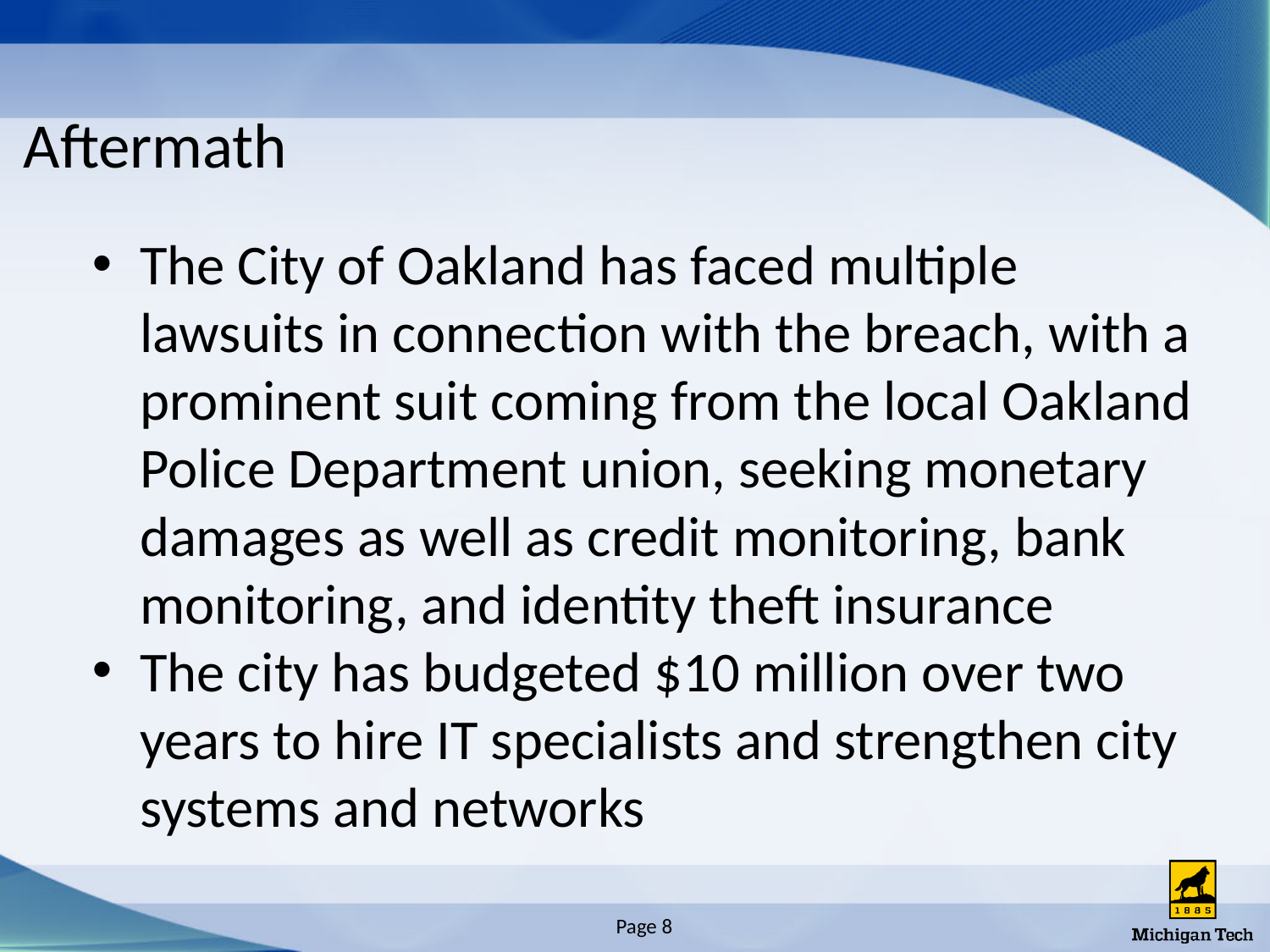

# Aftermath
The City of Oakland has faced multiple lawsuits in connection with the breach, with a prominent suit coming from the local Oakland Police Department union, seeking monetary damages as well as credit monitoring, bank monitoring, and identity theft insurance
The city has budgeted $10 million over two years to hire IT specialists and strengthen city systems and networks